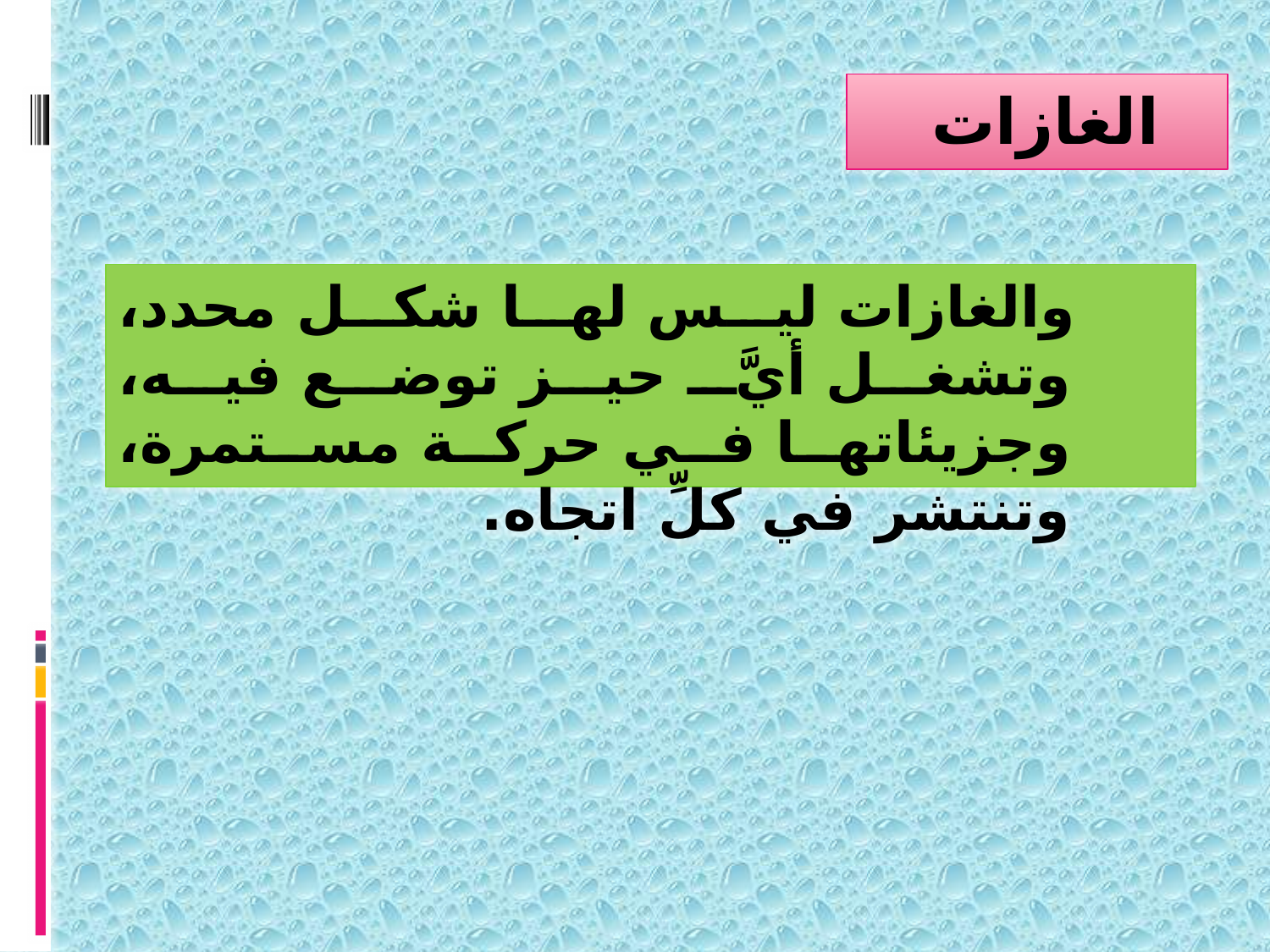

الغازات
     والغازات ليس لها شكل محدد، وتشغل أيَّ حيز توضع فيه، وجزيئاتها في حركة مستمرة، وتنتشر في كلِّ اتجاه.